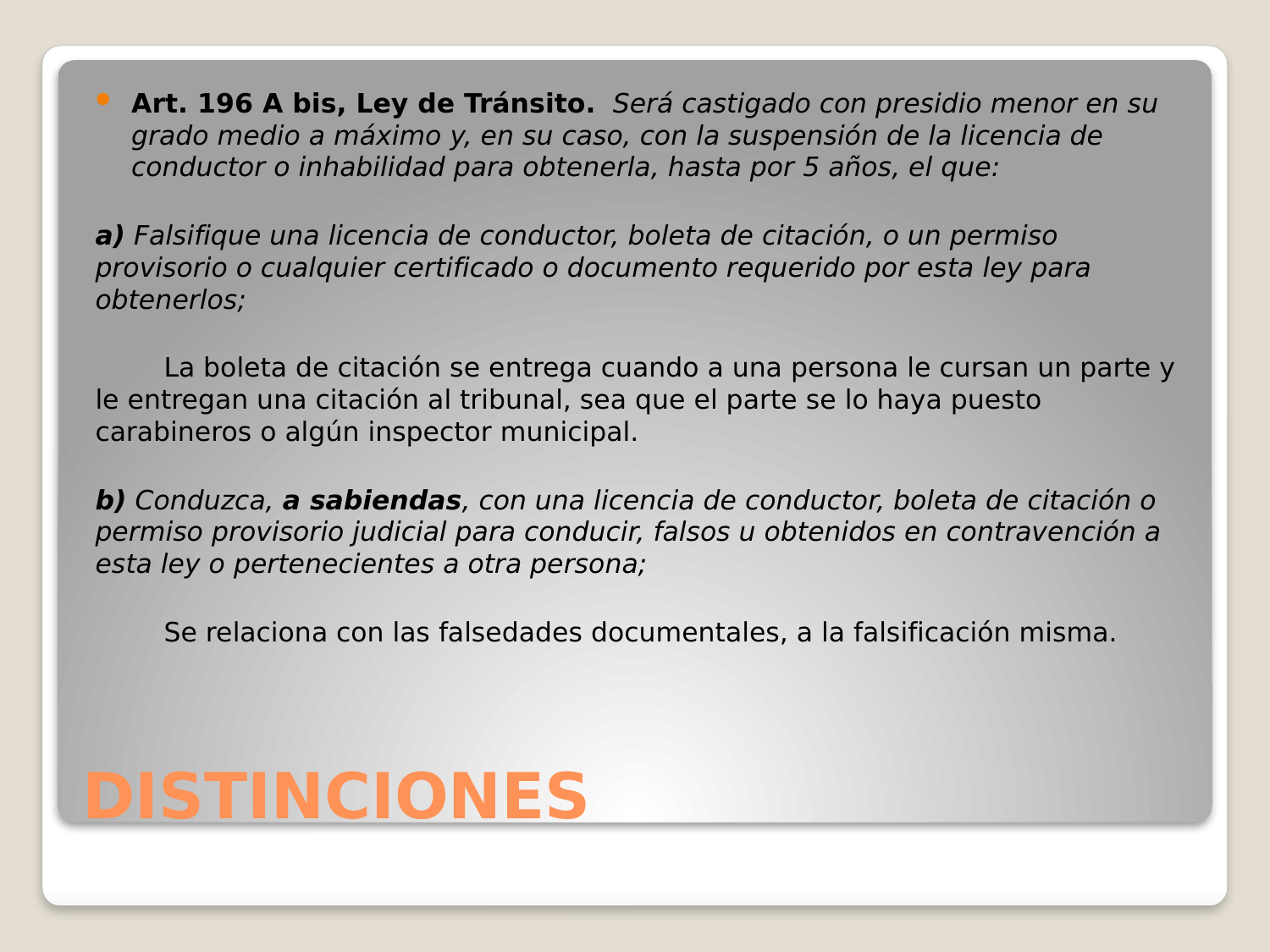

Art. 196 A bis, Ley de Tránsito.  Será castigado con presidio menor en su grado medio a máximo y, en su caso, con la suspensión de la licencia de conductor o inhabilidad para obtenerla, hasta por 5 años, el que:

a) Falsifique una licencia de conductor, boleta de citación, o un permiso provisorio o cualquier certificado o documento requerido por esta ley para obtenerlos;

	La boleta de citación se entrega cuando a una persona le cursan un parte y le entregan una citación al tribunal, sea que el parte se lo haya puesto carabineros o algún inspector municipal.

b) Conduzca, a sabiendas, con una licencia de conductor, boleta de citación o permiso provisorio judicial para conducir, falsos u obtenidos en contravención a esta ley o pertenecientes a otra persona;

	Se relaciona con las falsedades documentales, a la falsificación misma.

# DISTINCIONES